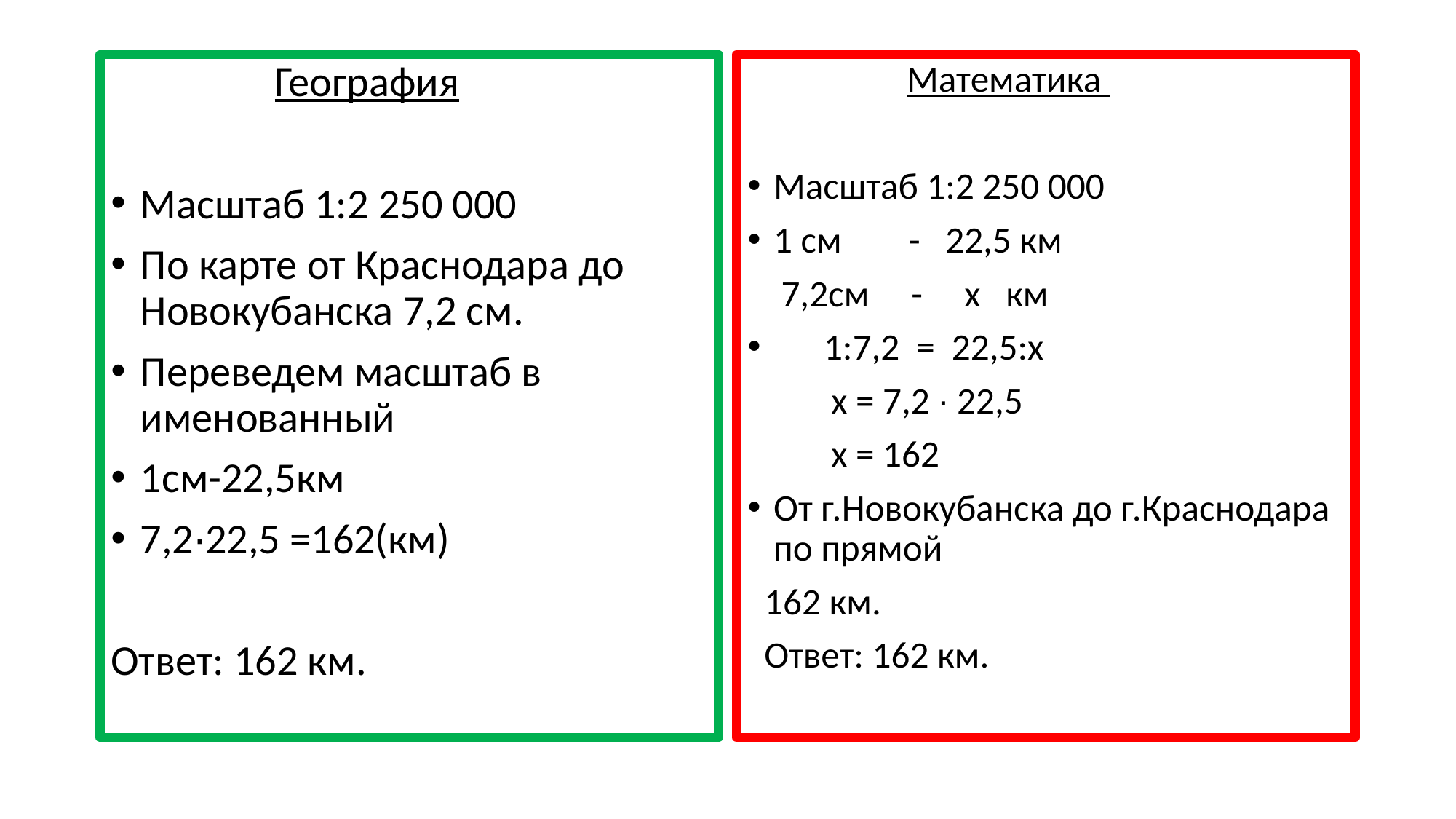

#
                 География

Масштаб 1:2 250 000
По карте от Краснодара до Новокубанска 7,2 см.
Переведем масштаб в именованный
1см-22,5км
7,2∙22,5 =162(км)

Ответ: 162 км.
                   Математика

Масштаб 1:2 250 000
1 см        -   22,5 км
    7,2см     -     х   км
      1:7,2  =  22,5:х
          х = 7,2 ∙ 22,5
          х = 162
От г.Новокубанска до г.Краснодара по прямой
  162 км.
  Ответ: 162 км.